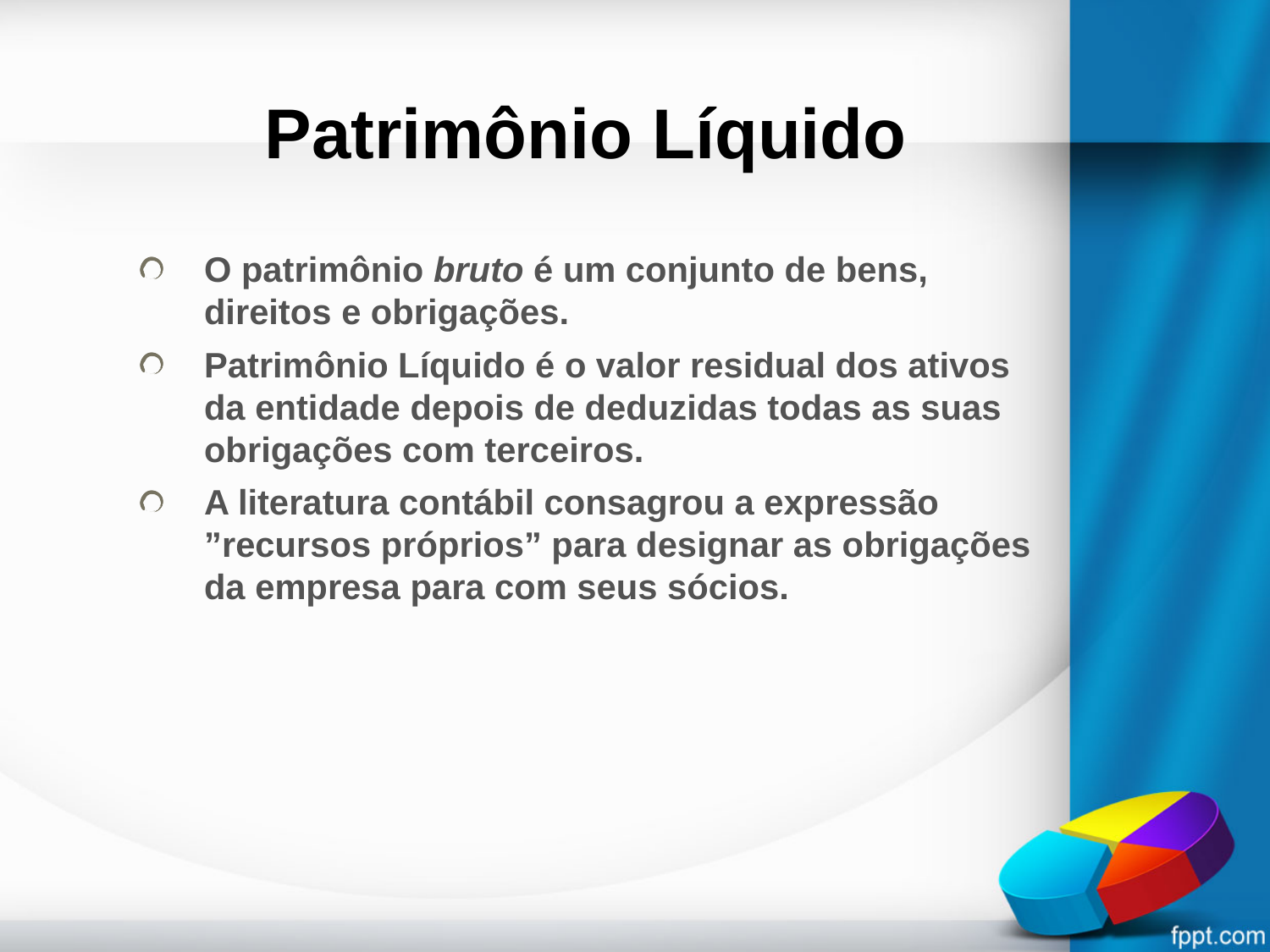

# Patrimônio Líquido
O patrimônio bruto é um conjunto de bens, direitos e obrigações.
Patrimônio Líquido é o valor residual dos ativos da entidade depois de deduzidas todas as suas obrigações com terceiros.
A literatura contábil consagrou a expressão ”recursos próprios” para designar as obrigações da empresa para com seus sócios.